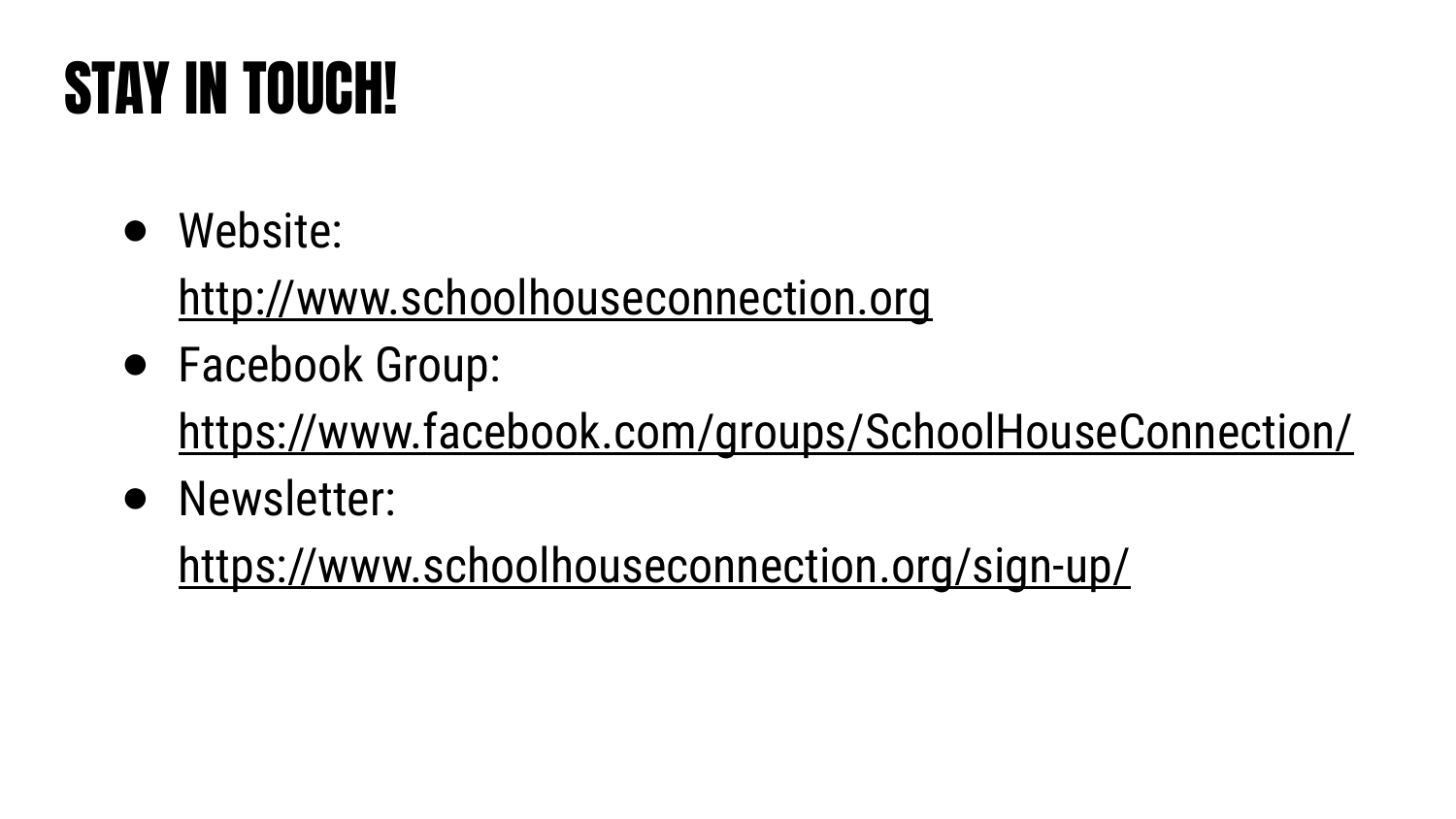

# STAY IN TOUCH!
Website:
http://www.schoolhouseconnection.org
Facebook Group:
https://www.facebook.com/groups/SchoolHouseConnection/
Newsletter:
https://www.schoolhouseconnection.org/sign-up/